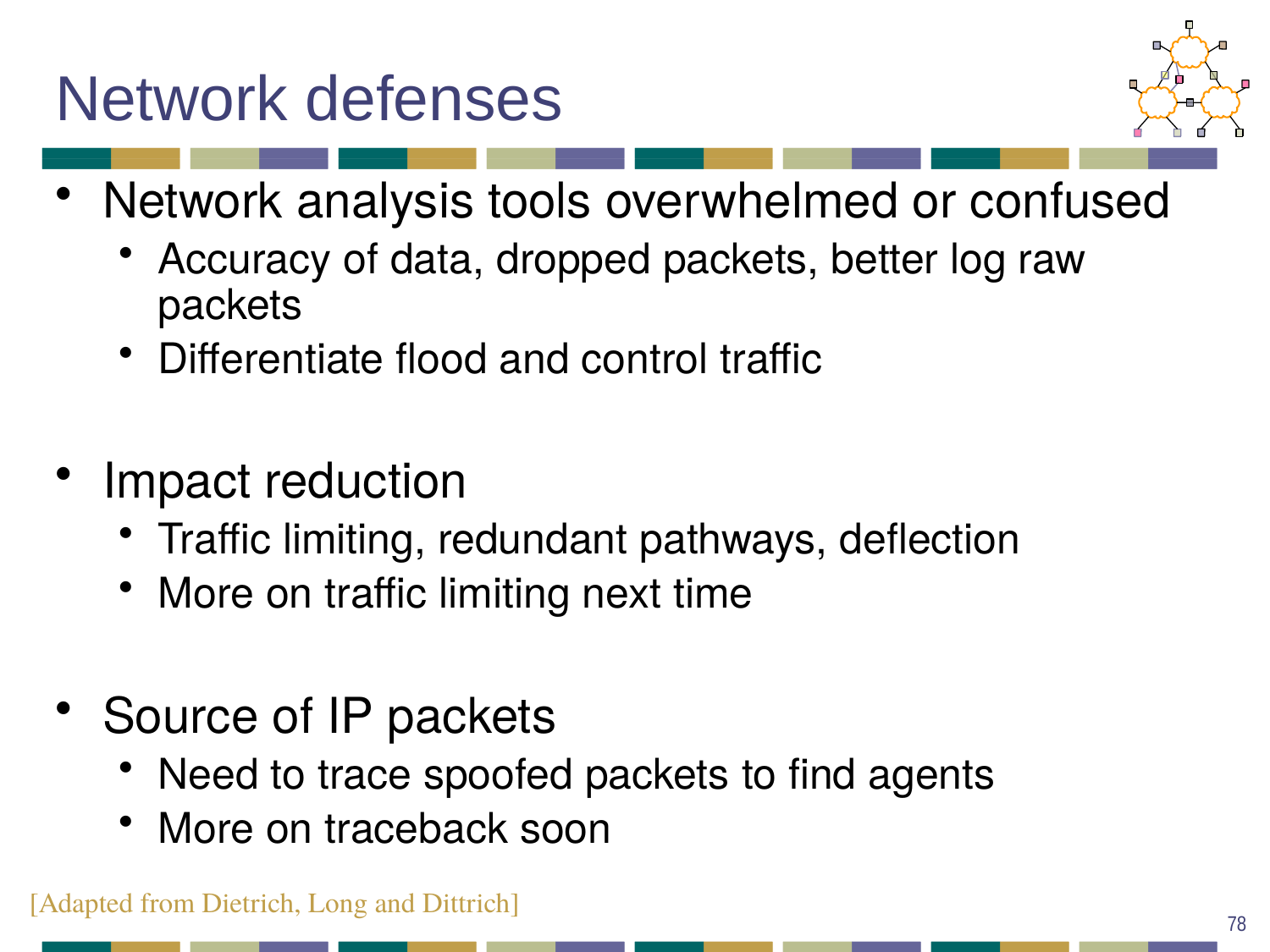

# Network defenses
Network analysis tools overwhelmed or confused
Accuracy of data, dropped packets, better log raw packets
Differentiate flood and control traffic

Impact reduction
Traffic limiting, redundant pathways, deflection
More on traffic limiting next time

Source of IP packets
Need to trace spoofed packets to find agents
More on traceback soon
[Adapted from Dietrich, Long and Dittrich]
78